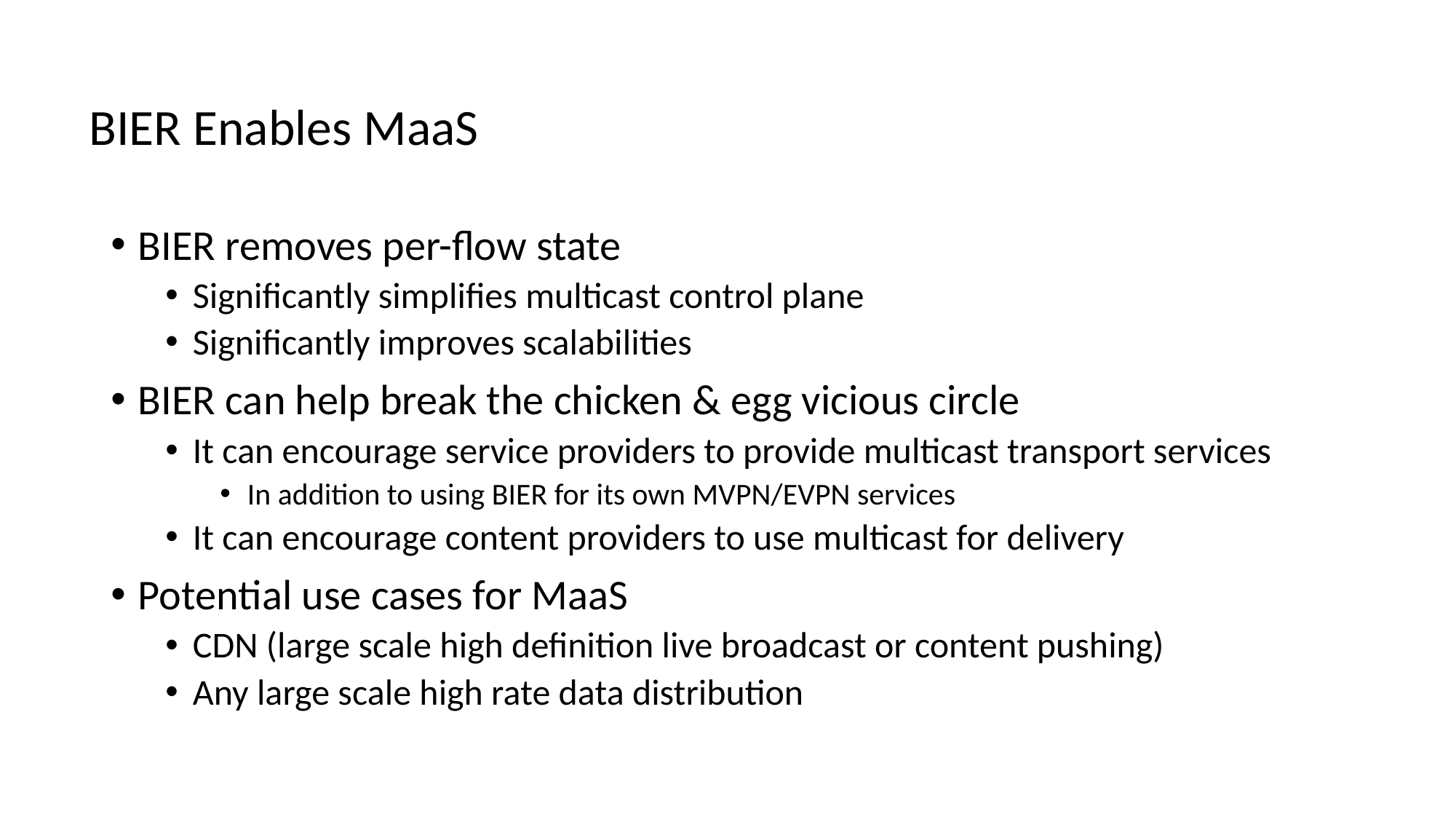

# BIER Enables MaaS
BIER removes per-flow state
Significantly simplifies multicast control plane
Significantly improves scalabilities
BIER can help break the chicken & egg vicious circle
It can encourage service providers to provide multicast transport services
In addition to using BIER for its own MVPN/EVPN services
It can encourage content providers to use multicast for delivery
Potential use cases for MaaS
CDN (large scale high definition live broadcast or content pushing)
Any large scale high rate data distribution